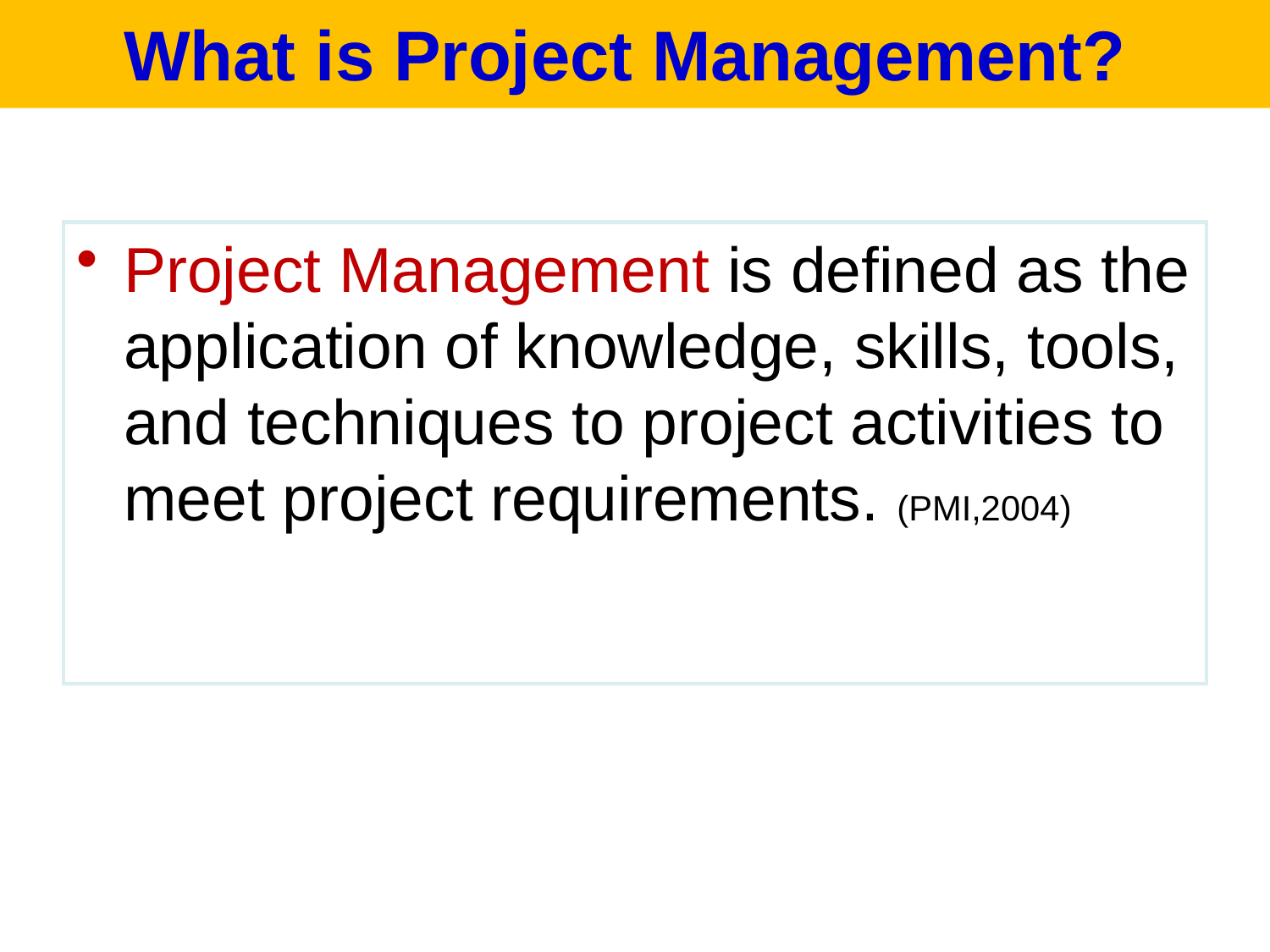

What is Project Management?
Project Management is defined as the application of knowledge, skills, tools, and techniques to project activities to meet project requirements. (PMI,2004)